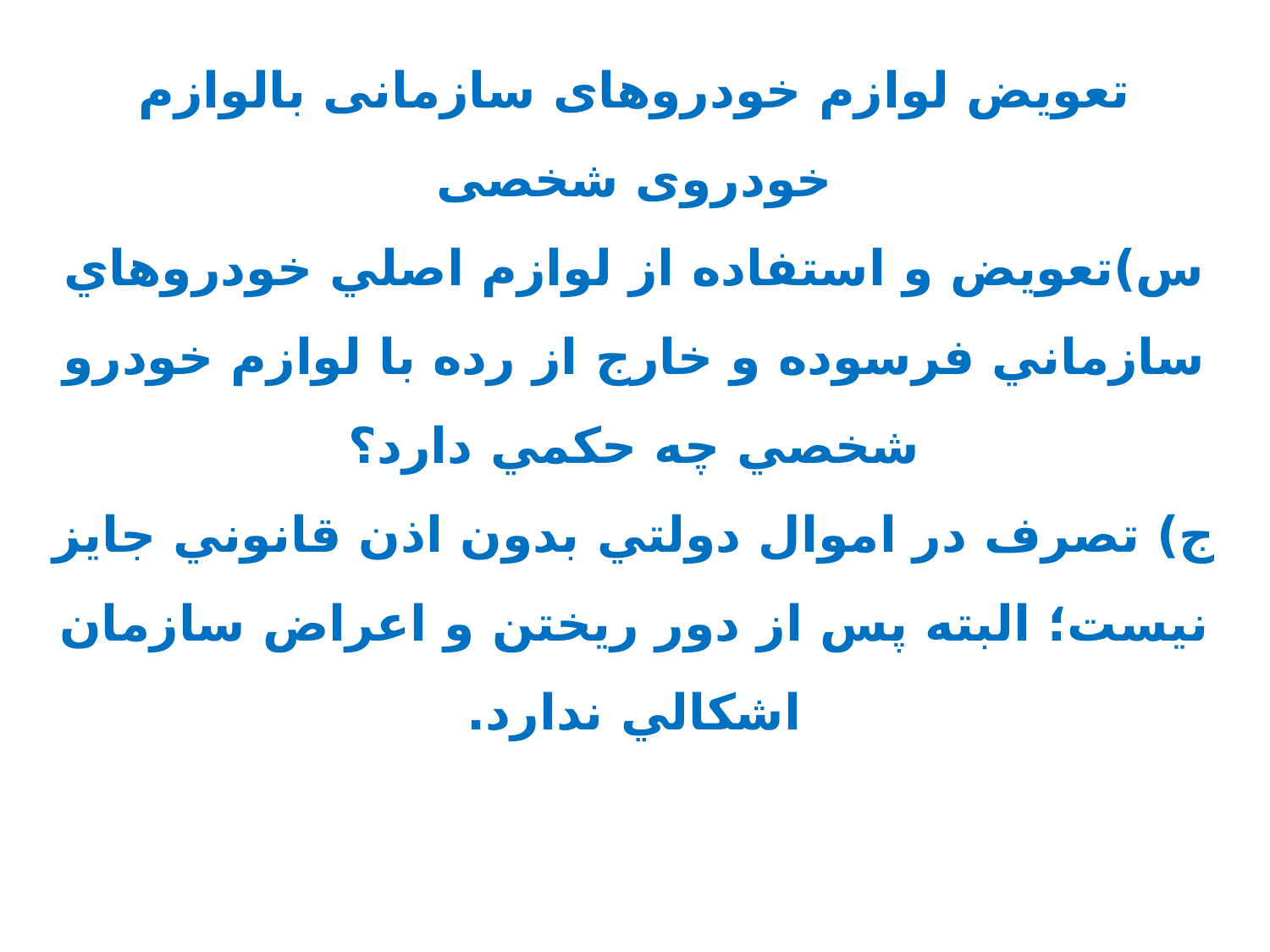

تعویض لوازم خودروهای سازمانی بالوازم خودروی شخصی
س)تعويض و استفاده از لوازم اصلي خودروهاي سازماني فرسوده و خارج از رده با لوازم خودرو شخصي چه حكمي دارد؟
ج) تصرف در اموال دولتي بدون اذن قانوني جايز نيست؛ البته پس از دور ريختن و اعراض سازمان اشكالي ندارد.